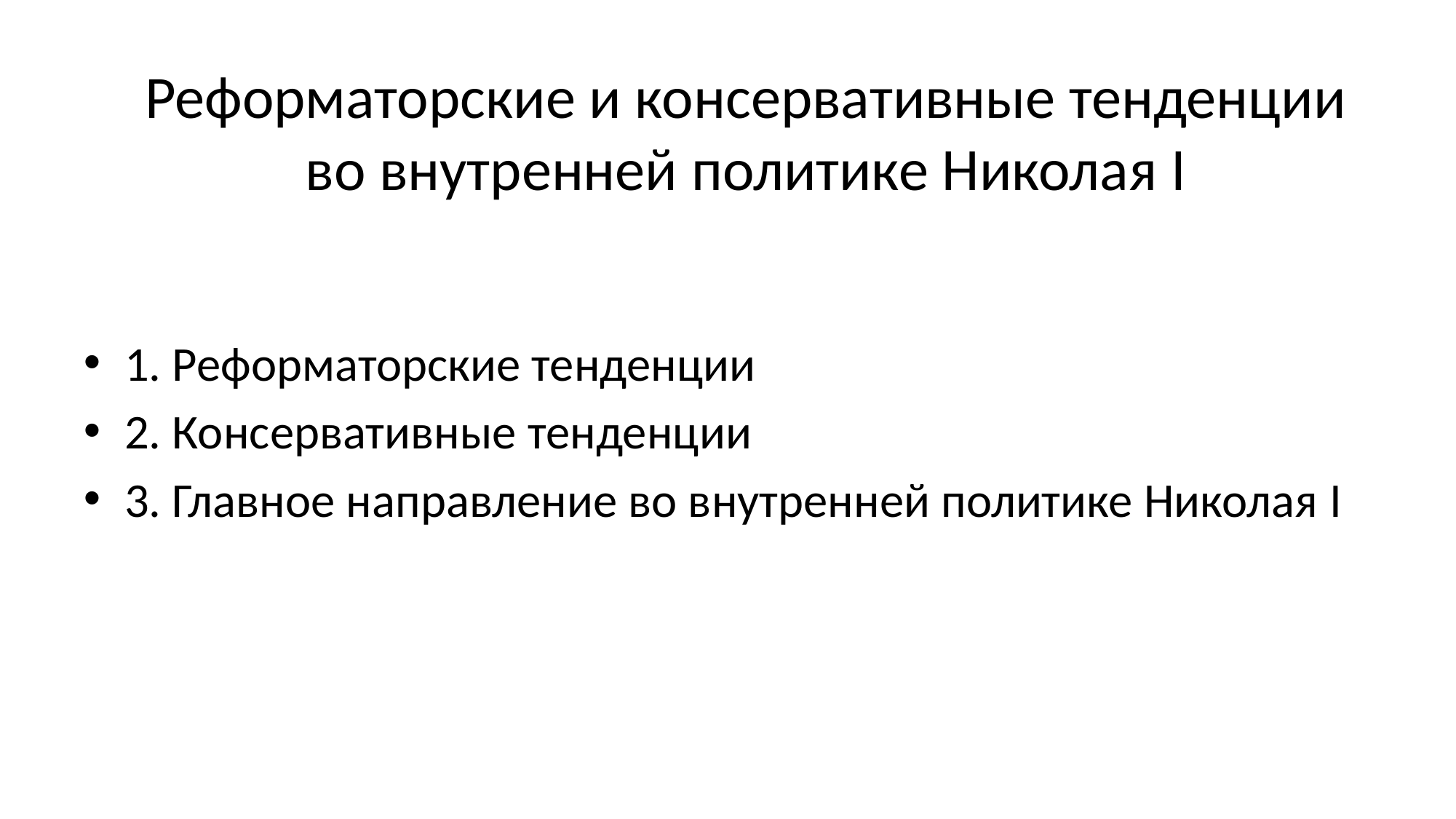

# Реформаторские и консервативные тенденции во внутренней политике Николая I

1. Реформаторские тенденции
2. Консервативные тенденции
3. Главное направление во внутренней политике Николая I